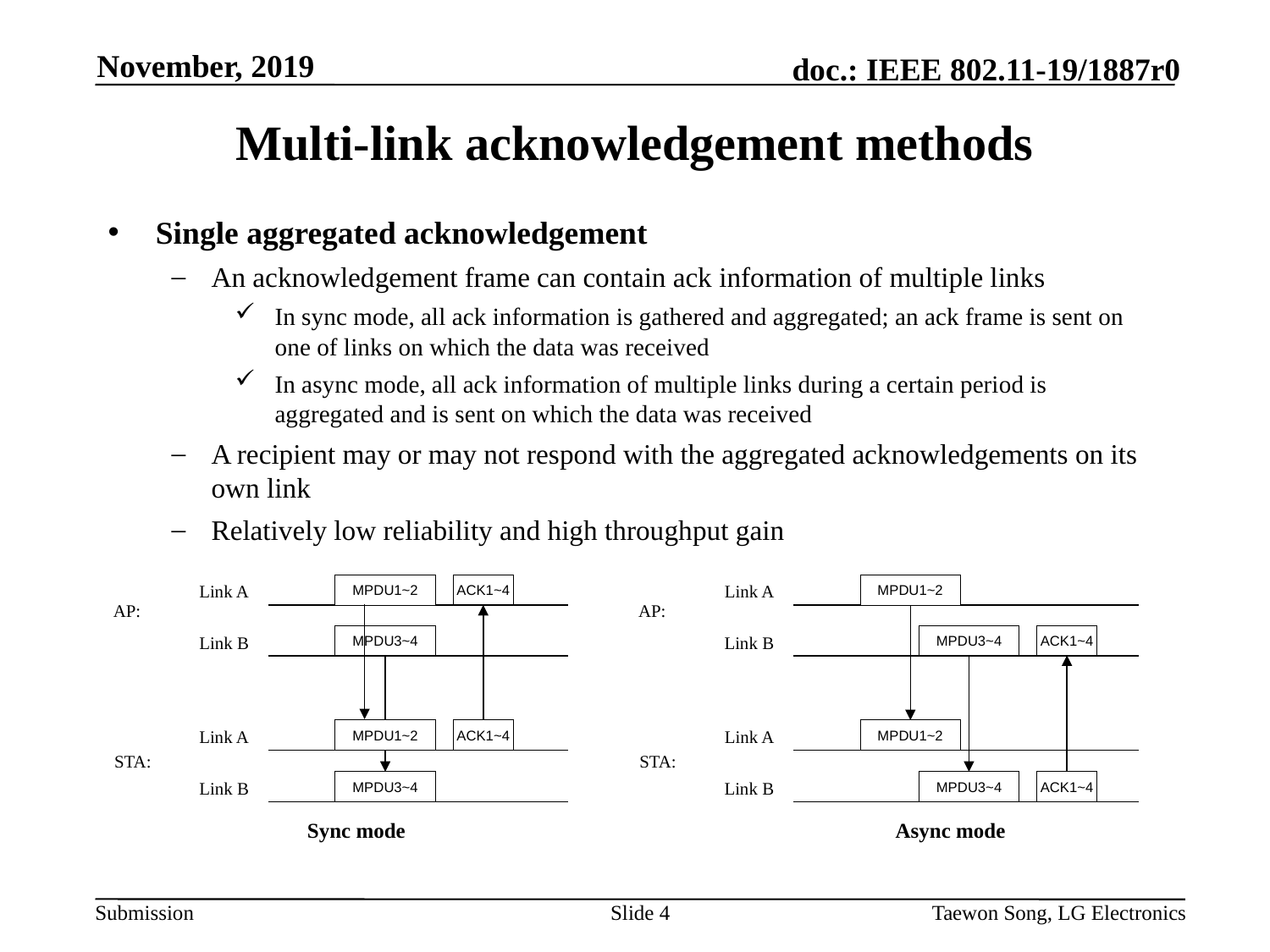

November, 2019
# Multi-link acknowledgement methods
Single aggregated acknowledgement
An acknowledgement frame can contain ack information of multiple links
In sync mode, all ack information is gathered and aggregated; an ack frame is sent on one of links on which the data was received
In async mode, all ack information of multiple links during a certain period is aggregated and is sent on which the data was received
A recipient may or may not respond with the aggregated acknowledgements on its own link
Relatively low reliability and high throughput gain
Link A
Link A
ACK1~4
MPDU1~2
MPDU1~2
AP:
AP:
Link B
Link B
MPDU3~4
MPDU3~4
ACK1~4
Link A
Link A
MPDU1~2
ACK1~4
MPDU1~2
STA:
STA:
Link B
Link B
MPDU3~4
MPDU3~4
ACK1~4
Sync mode
Async mode
Slide 4
Taewon Song, LG Electronics